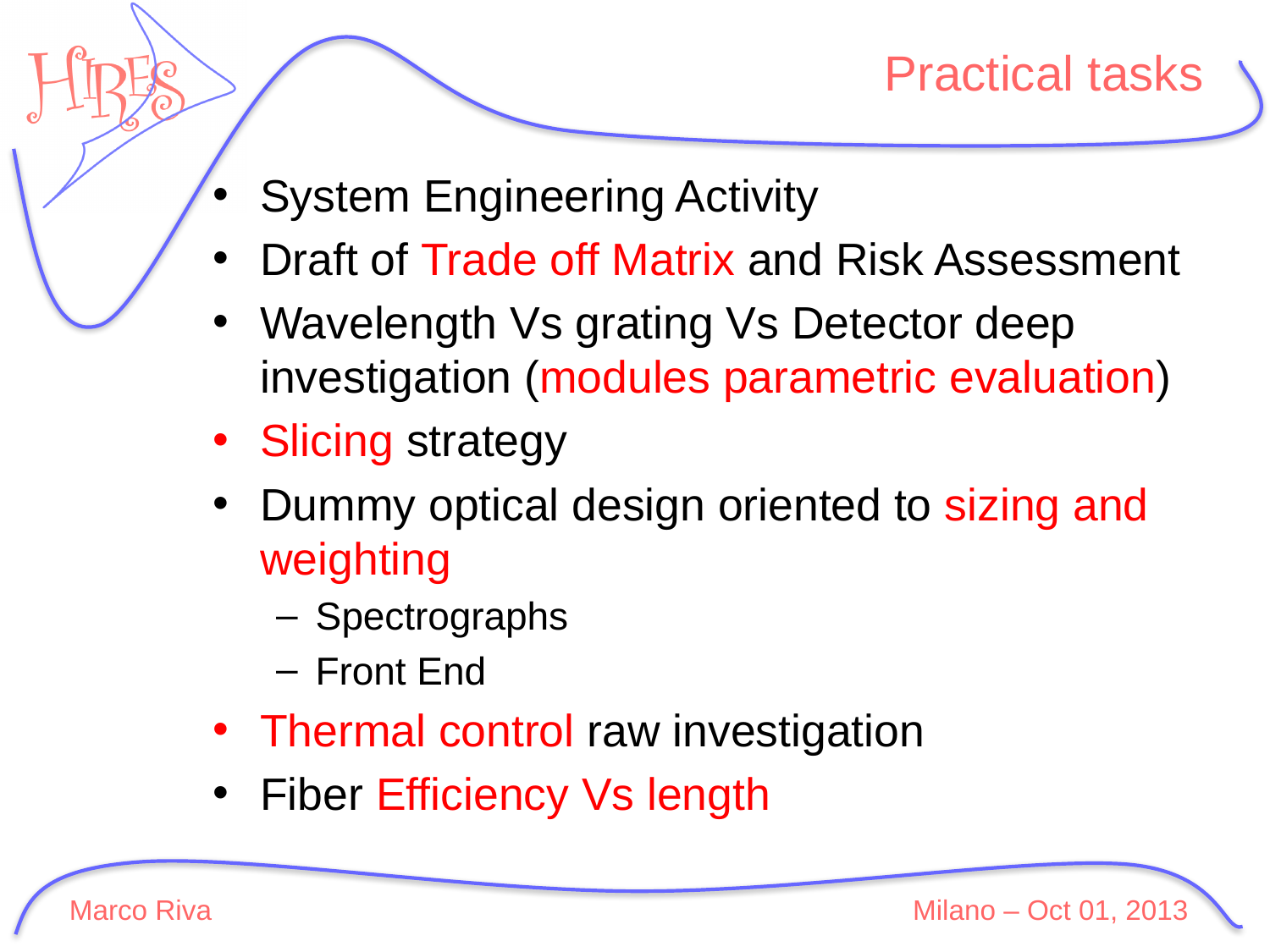

# Practical tasks
System Engineering Activity
Draft of Trade off Matrix and Risk Assessment
Wavelength Vs grating Vs Detector deep investigation (modules parametric evaluation)
Slicing strategy
Dummy optical design oriented to sizing and weighting
Spectrographs
Front End
Thermal control raw investigation
Fiber Efficiency Vs length